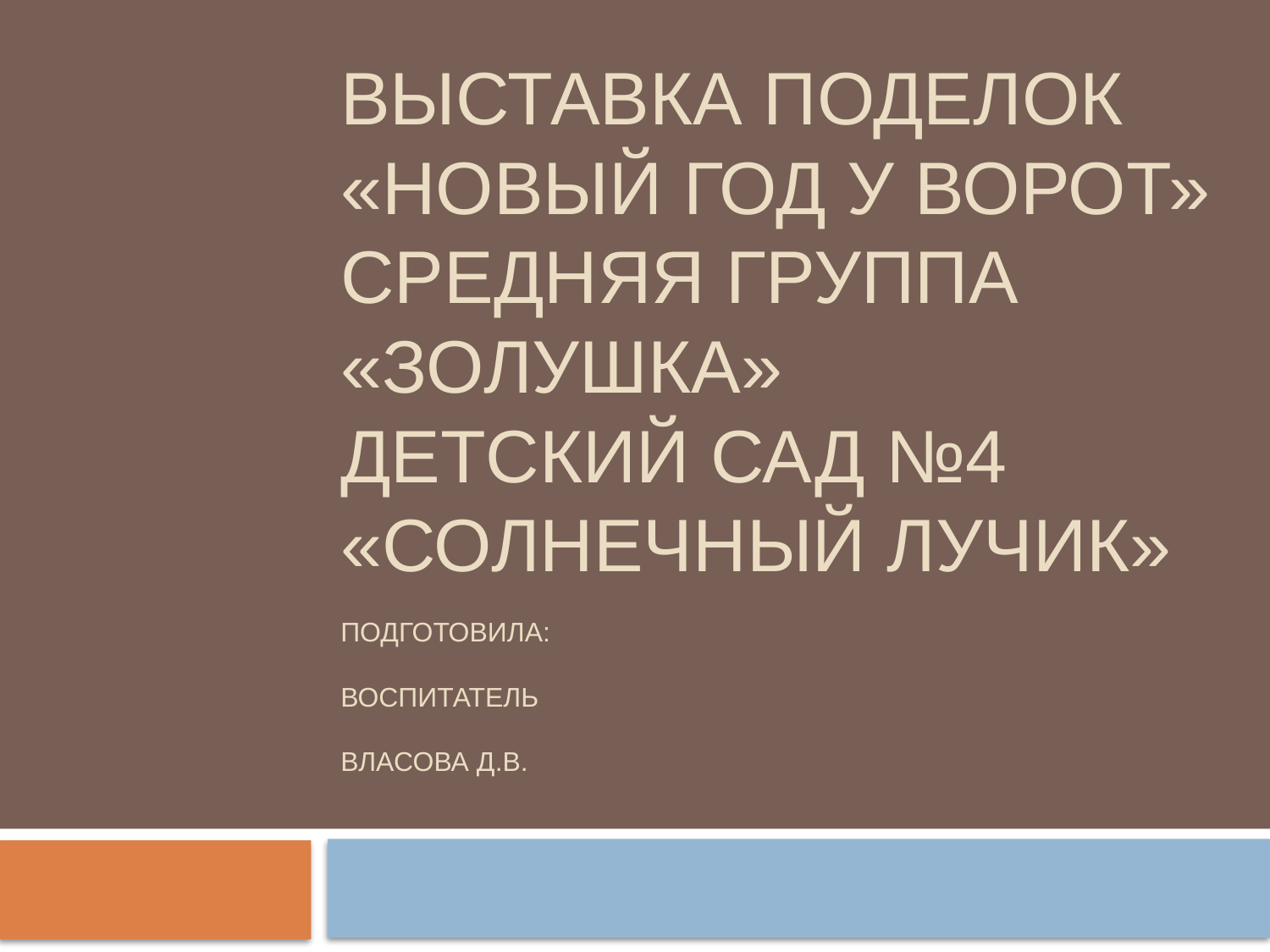

# Выставка поделок «Новый год у ворот» Средняя группа «Золушка» Детский сад №4 «Солнечный лучик» Подготовила: Воспитатель Власова Д.В.